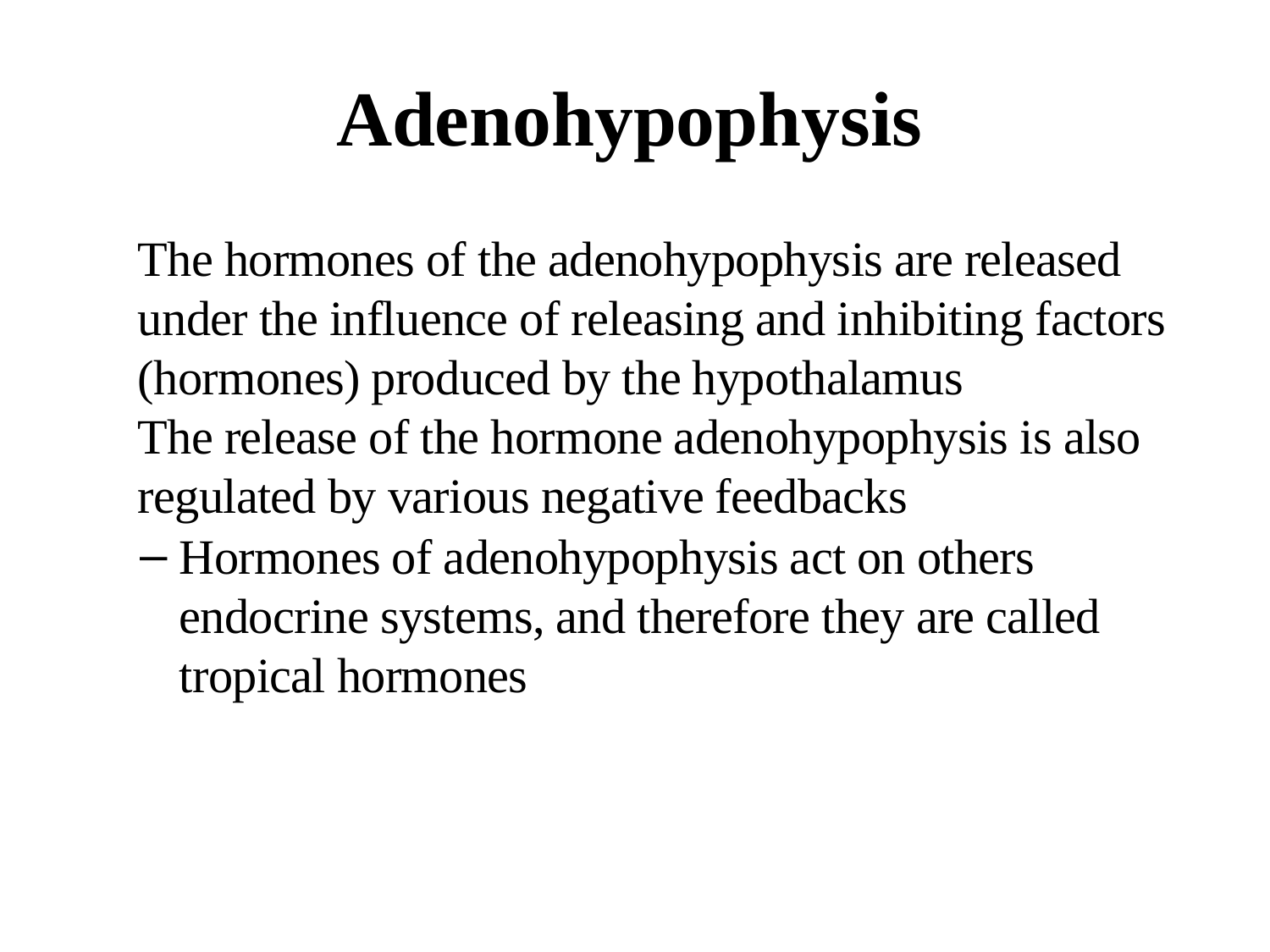

# Adenohypophysis

The hormones of the adenohypophysis are released under the influence of releasing and inhibiting factors (hormones) produced by the hypothalamus
The release of the hormone adenohypophysis is also regulated by various negative feedbacks
Hormones of adenohypophysis act on others endocrine systems, and therefore they are called tropical hormones